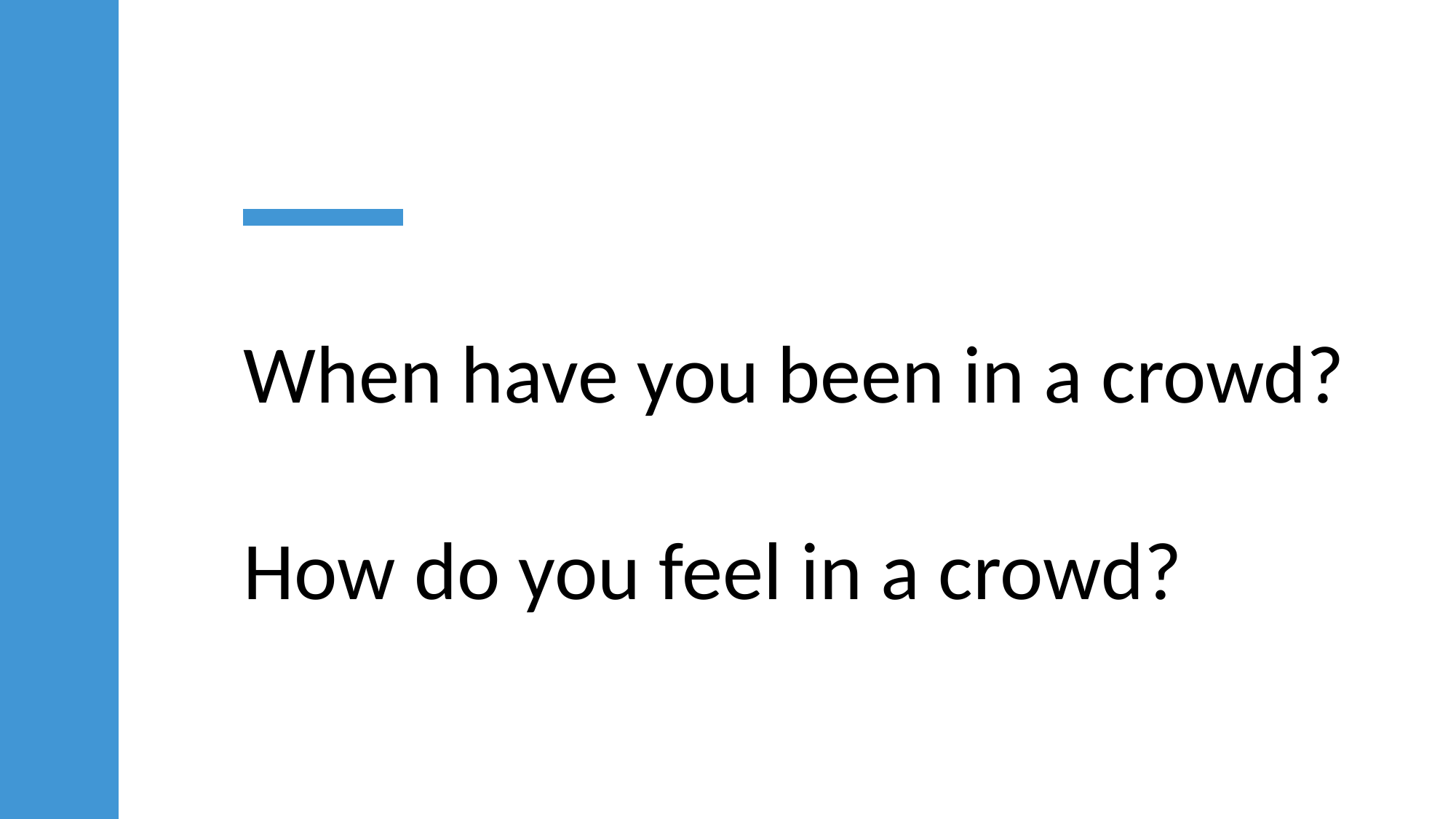

# When have you been in a crowd? How do you feel in a crowd?